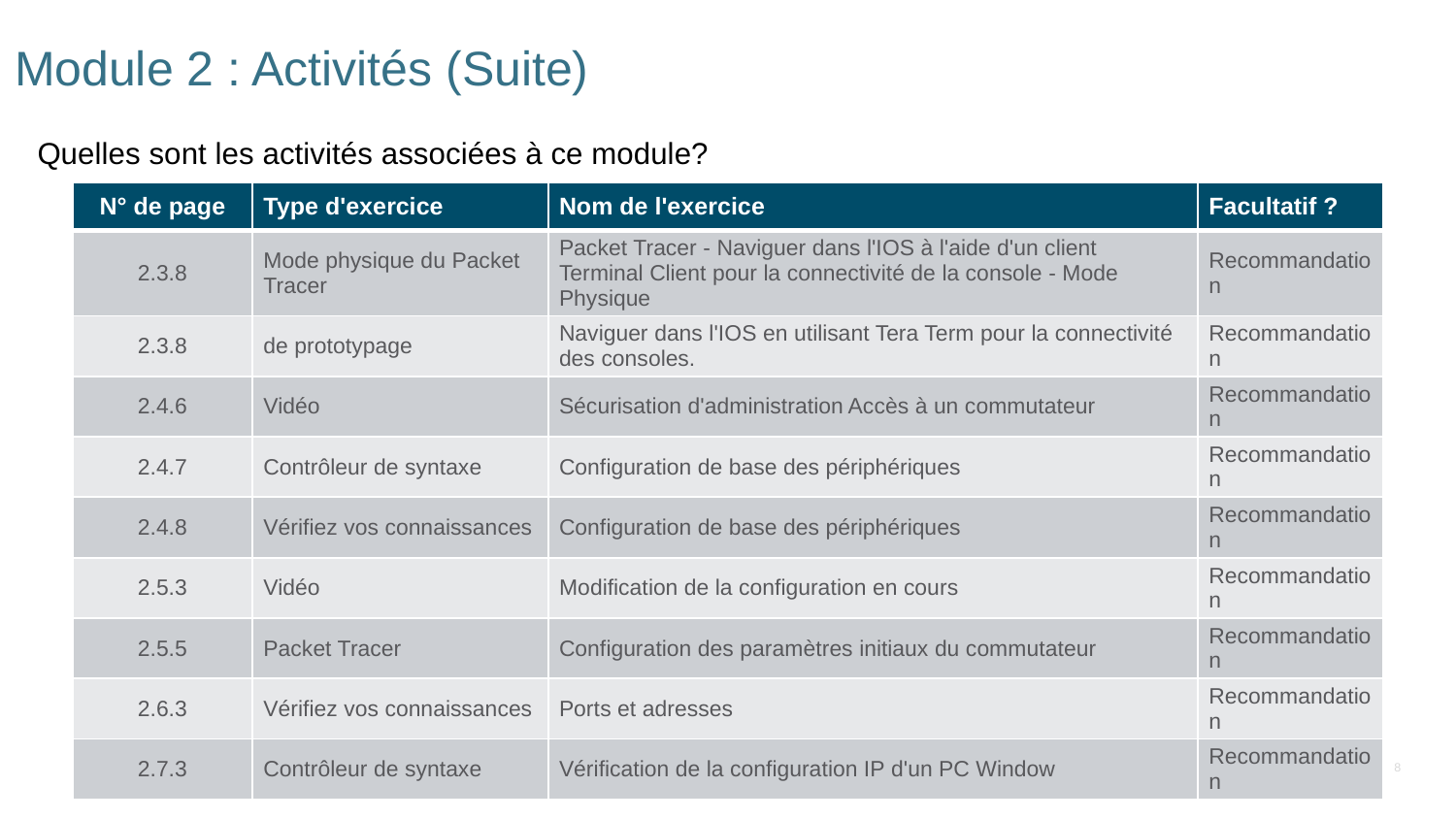

# Module 2 : Activités (Suite)
Quelles sont les activités associées à ce module?

| N° de page | Type d'exercice | Nom de l'exercice | Facultatif ? |
| --- | --- | --- | --- |
| 2.3.8 | Mode physique du Packet Tracer | Packet Tracer - Naviguer dans l'IOS à l'aide d'un client Terminal Client pour la connectivité de la console - Mode Physique | Recommandation |
| 2.3.8 | de prototypage | Naviguer dans l'IOS en utilisant Tera Term pour la connectivité des consoles. | Recommandation |
| 2.4.6 | Vidéo | Sécurisation d'administration Accès à un commutateur | Recommandation |
| 2.4.7 | Contrôleur de syntaxe | Configuration de base des périphériques | Recommandation |
| 2.4.8 | Vérifiez vos connaissances | Configuration de base des périphériques | Recommandation |
| 2.5.3 | Vidéo | Modification de la configuration en cours | Recommandation |
| 2.5.5 | Packet Tracer | Configuration des paramètres initiaux du commutateur | Recommandation |
| 2.6.3 | Vérifiez vos connaissances | Ports et adresses | Recommandation |
| 2.7.3 | Contrôleur de syntaxe | Vérification de la configuration IP d'un PC Window | Recommandation |